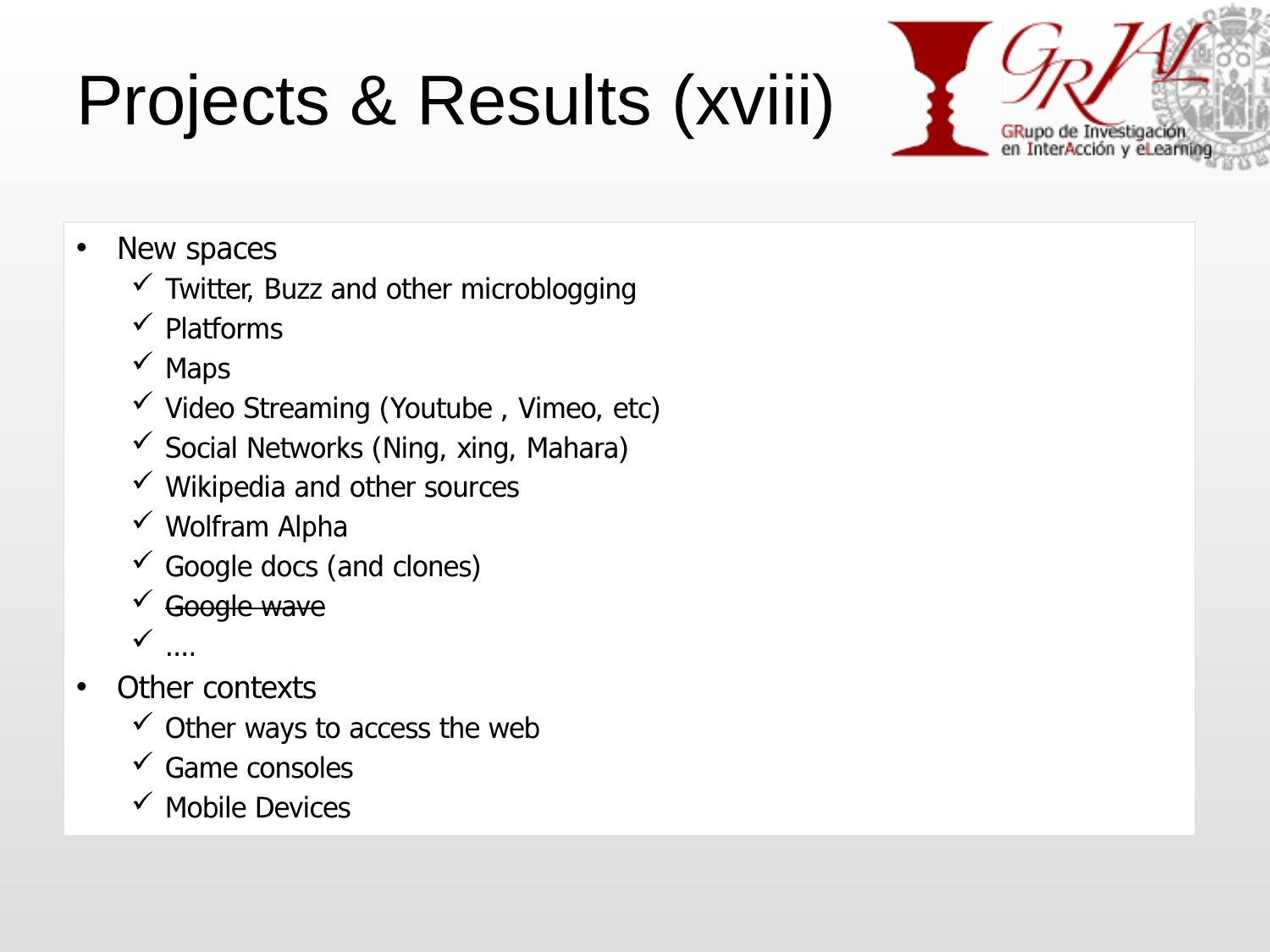

# Projects & Results (xviii)
New spaces
Twitter, Buzz and other microblogging
Platforms
Maps
Video Streaming (Youtube , Vimeo, etc)
Social Networks (Ning, xing, Mahara)
Wikipedia and other sources
Wolfram Alpha
Google docs (and clones)
Google wave
….
Other contexts
Other ways to access the web
Game consoles
Mobile Devices